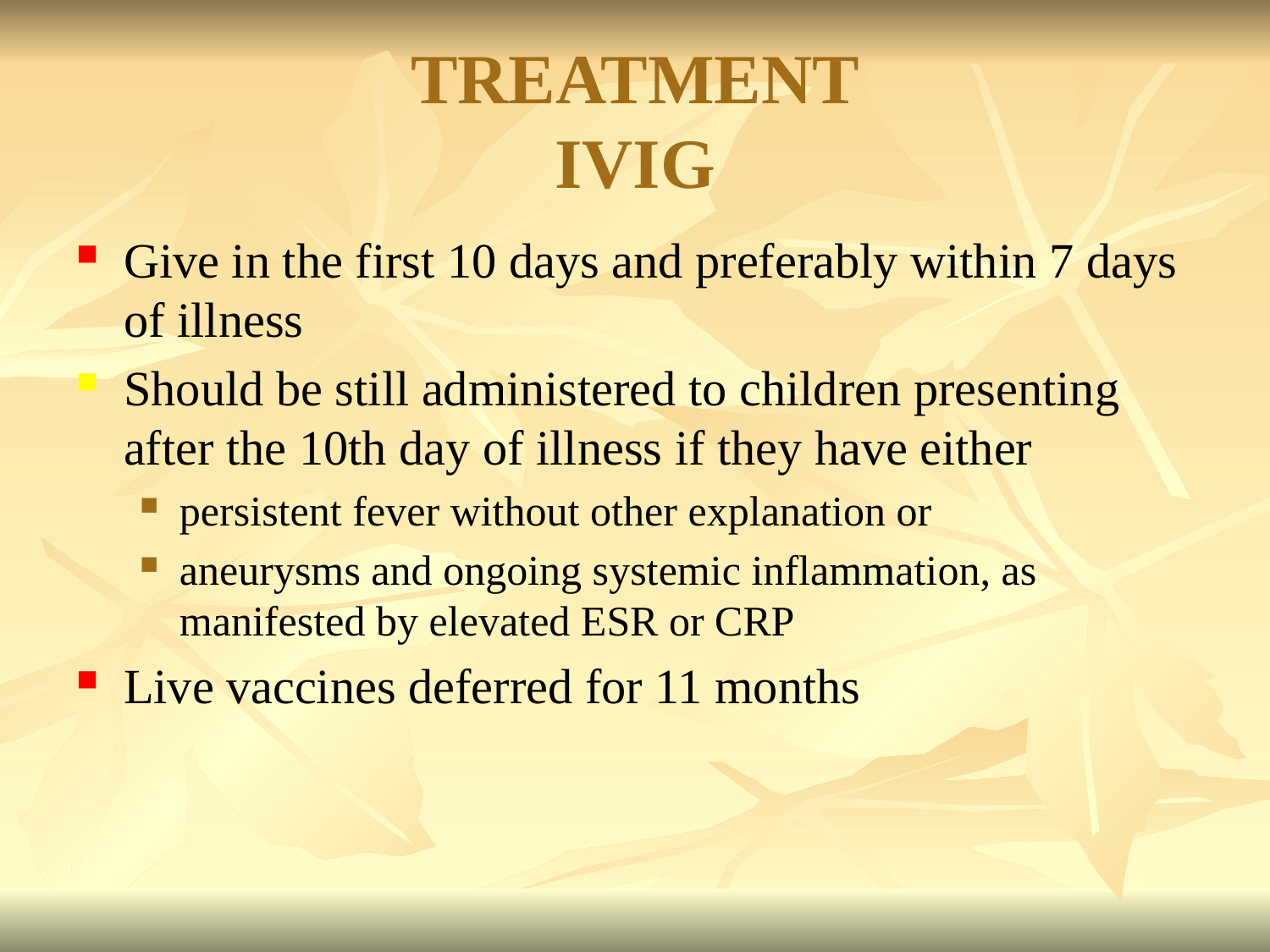

# TREATMENT IVIG
Give in the first 10 days and preferably within 7 days of illness
Should be still administered to children presenting after the 10th day of illness if they have either
persistent fever without other explanation or
aneurysms and ongoing systemic inflammation, as manifested by elevated ESR or CRP
Live vaccines deferred for 11 months